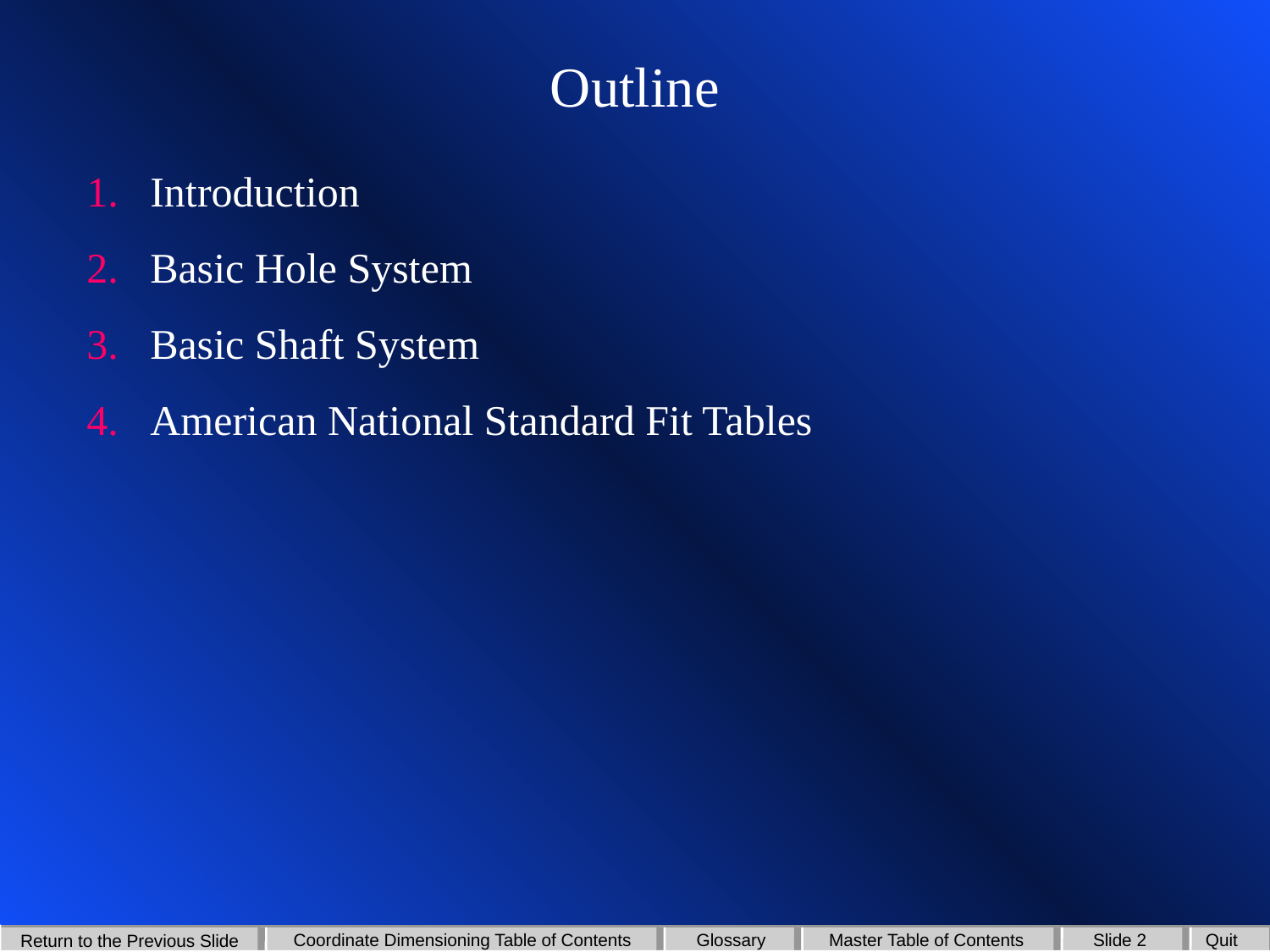

# Outline
Introduction
Basic Hole System
Basic Shaft System
American National Standard Fit Tables